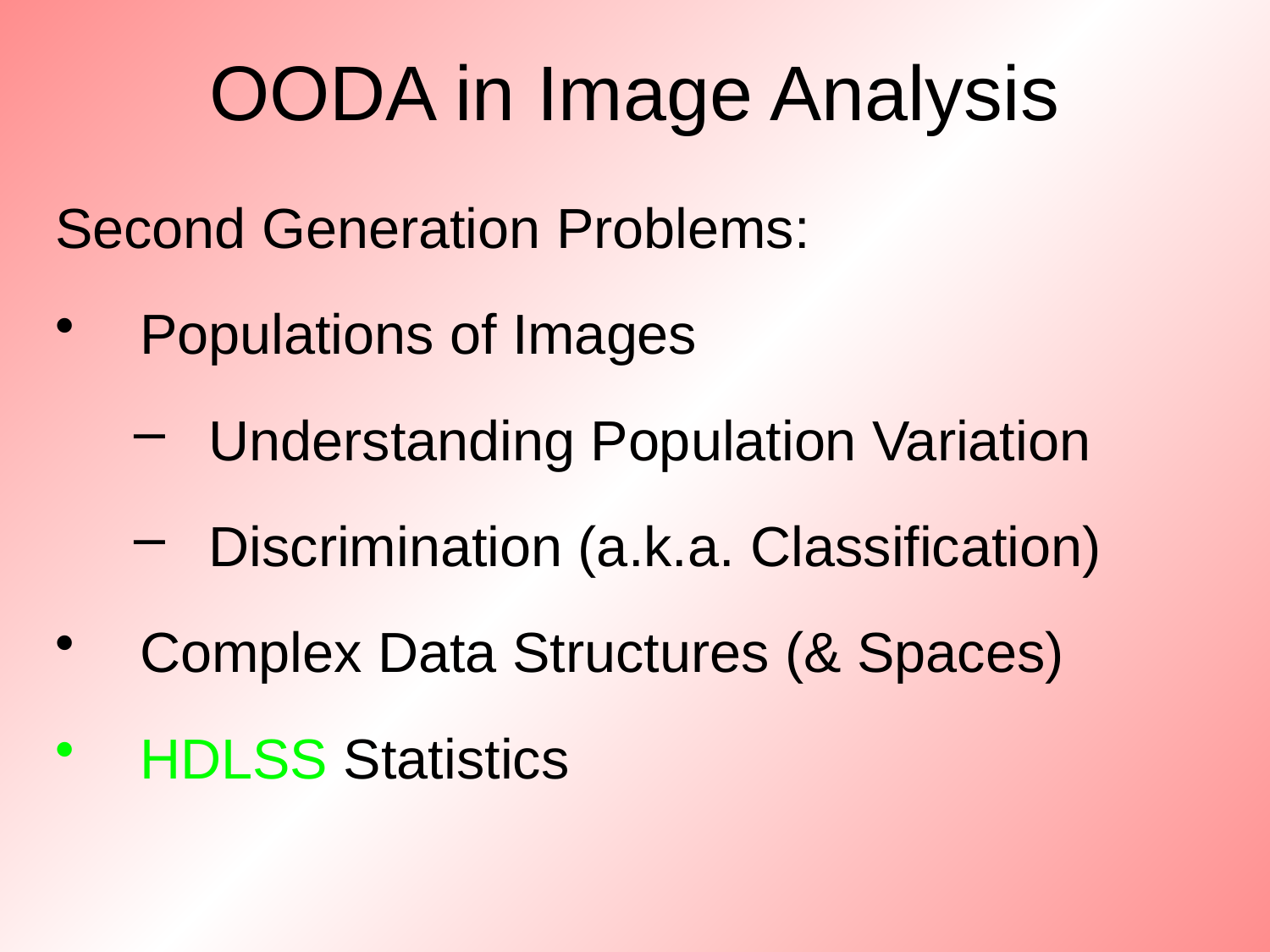

# OODA in Image Analysis
Second Generation Problems:
Populations of Images
Understanding Population Variation
Discrimination (a.k.a. Classification)
Complex Data Structures (& Spaces)
HDLSS Statistics